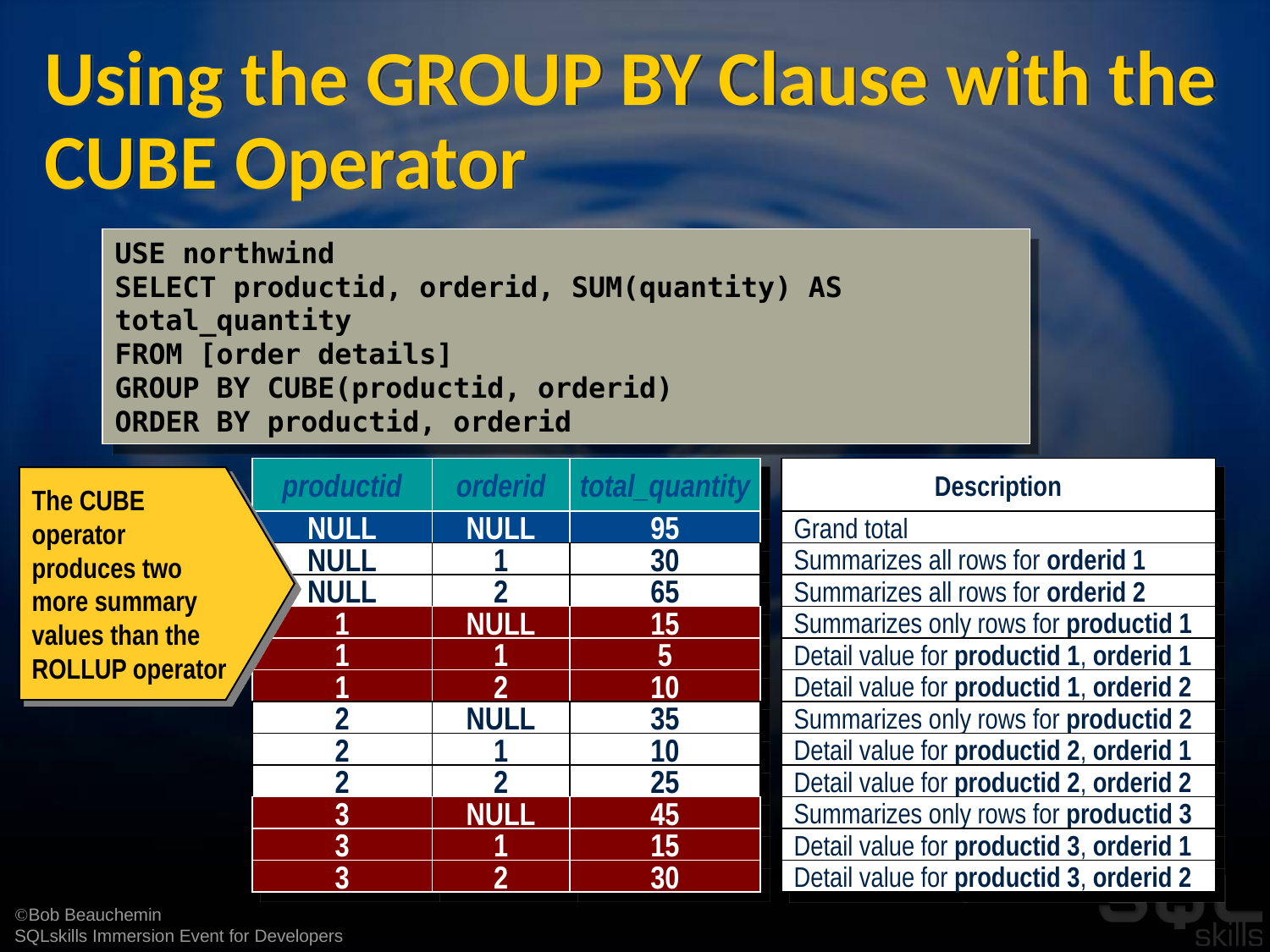

# Using the GROUP BY Clause with the CUBE Operator
USE northwind
SELECT productid, orderid, SUM(quantity) AS total_quantity
FROM [order details]
GROUP BY CUBE(productid, orderid)
ORDER BY productid, orderid
productid
orderid
total_quantity
NULL
NULL
95
NULL
1
30
NULL
2
65
1
NULL
15
1
1
5
1
2
10
2
NULL
35
2
1
10
2
2
25
3
NULL
45
3
1
15
3
2
30
Description
Grand total
Summarizes all rows for orderid 1
Summarizes all rows for orderid 2
Summarizes only rows for productid 1
Detail value for productid 1, orderid 1
Detail value for productid 1, orderid 2
Summarizes only rows for productid 2
Detail value for productid 2, orderid 1
Detail value for productid 2, orderid 2
Summarizes only rows for productid 3
Detail value for productid 3, orderid 1
Detail value for productid 3, orderid 2
The CUBE
operator
produces two
more summary
values than the
ROLLUP operator